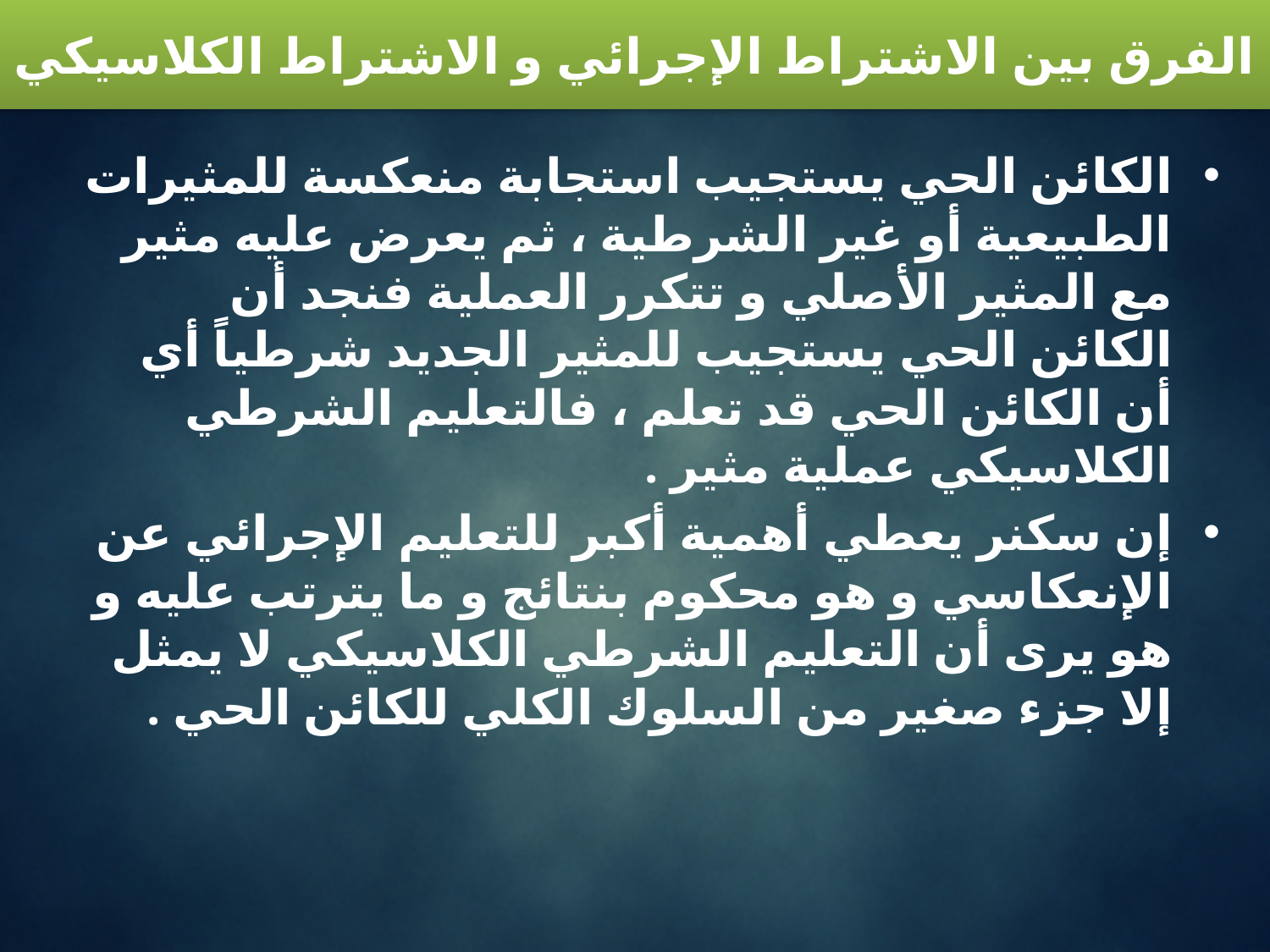

الفرق بين الاشتراط الإجرائي و الاشتراط الكلاسيكي
الكائن الحي يستجيب استجابة منعكسة للمثيرات الطبيعية أو غير الشرطية ، ثم يعرض عليه مثير مع المثير الأصلي و تتكرر العملية فنجد أن الكائن الحي يستجيب للمثير الجديد شرطياً أي أن الكائن الحي قد تعلم ، فالتعليم الشرطي الكلاسيكي عملية مثير .
إن سكنر يعطي أهمية أكبر للتعليم الإجرائي عن الإنعكاسي و هو محكوم بنتائج و ما يترتب عليه و هو يرى أن التعليم الشرطي الكلاسيكي لا يمثل إلا جزء صغير من السلوك الكلي للكائن الحي .